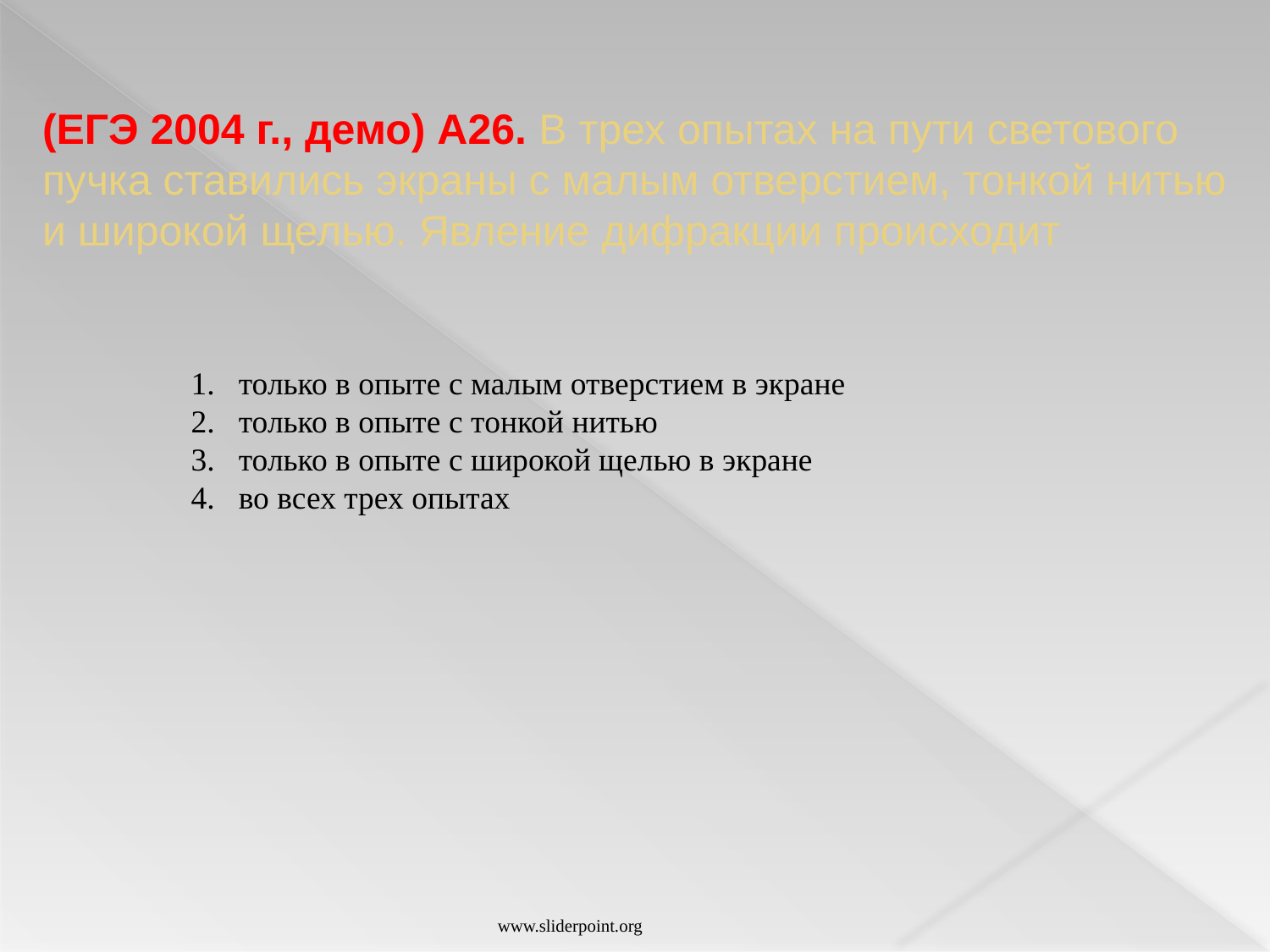

# (ЕГЭ 2004 г., демо) А26. В трех опытах на пути светового пучка ставились экраны с малым отверстием, тонкой нитью и широкой щелью. Явление дифракции происходит
только в опыте с малым отверстием в экране
только в опыте с тонкой нитью
только в опыте с широкой щелью в экране
во всех трех опытах
www.sliderpoint.org